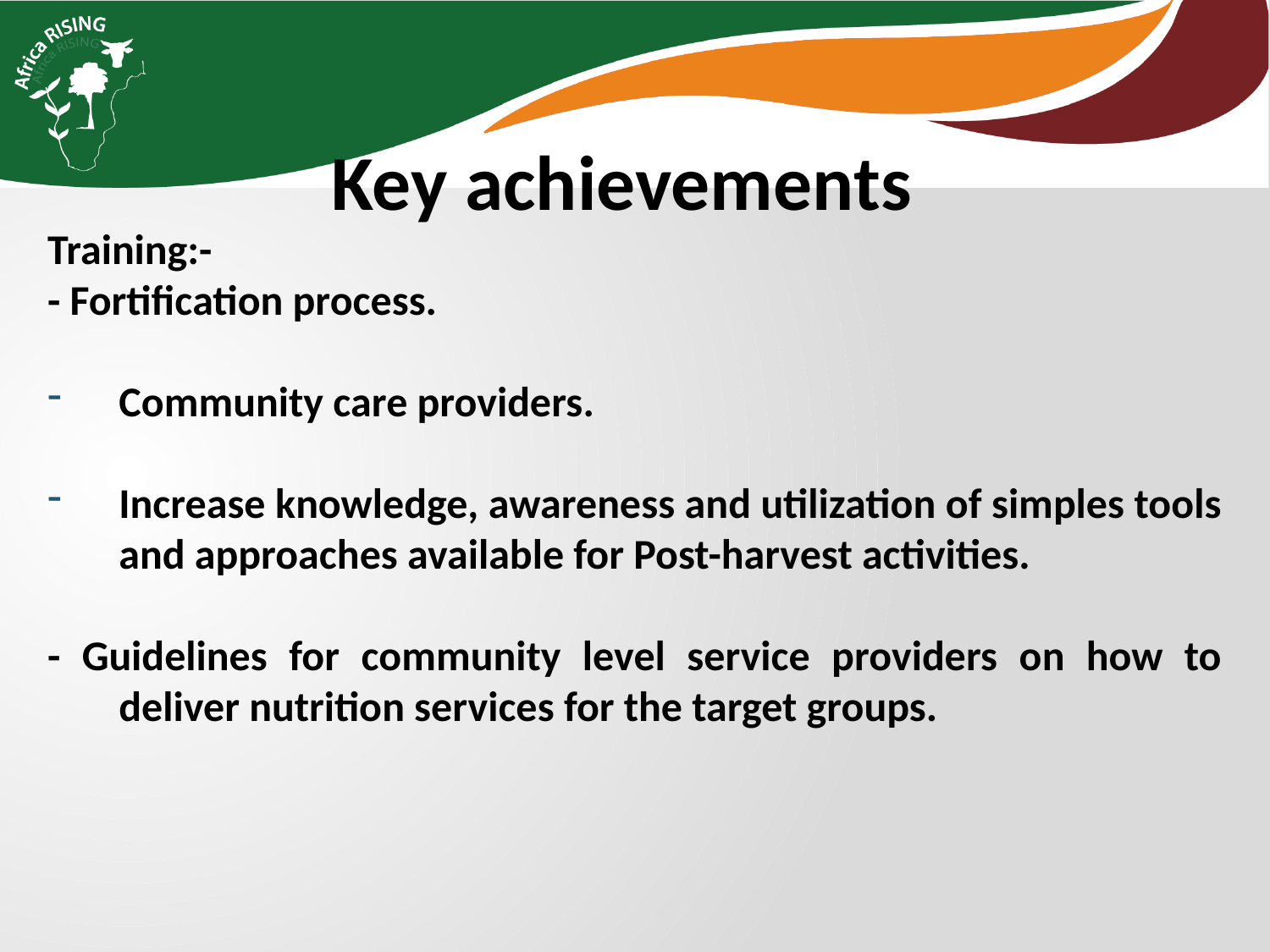

Key achievements
Training:-
- Fortification process.

Community care providers.

Increase knowledge, awareness and utilization of simples tools and approaches available for Post-harvest activities.

- Guidelines for community level service providers on how to deliver nutrition services for the target groups.